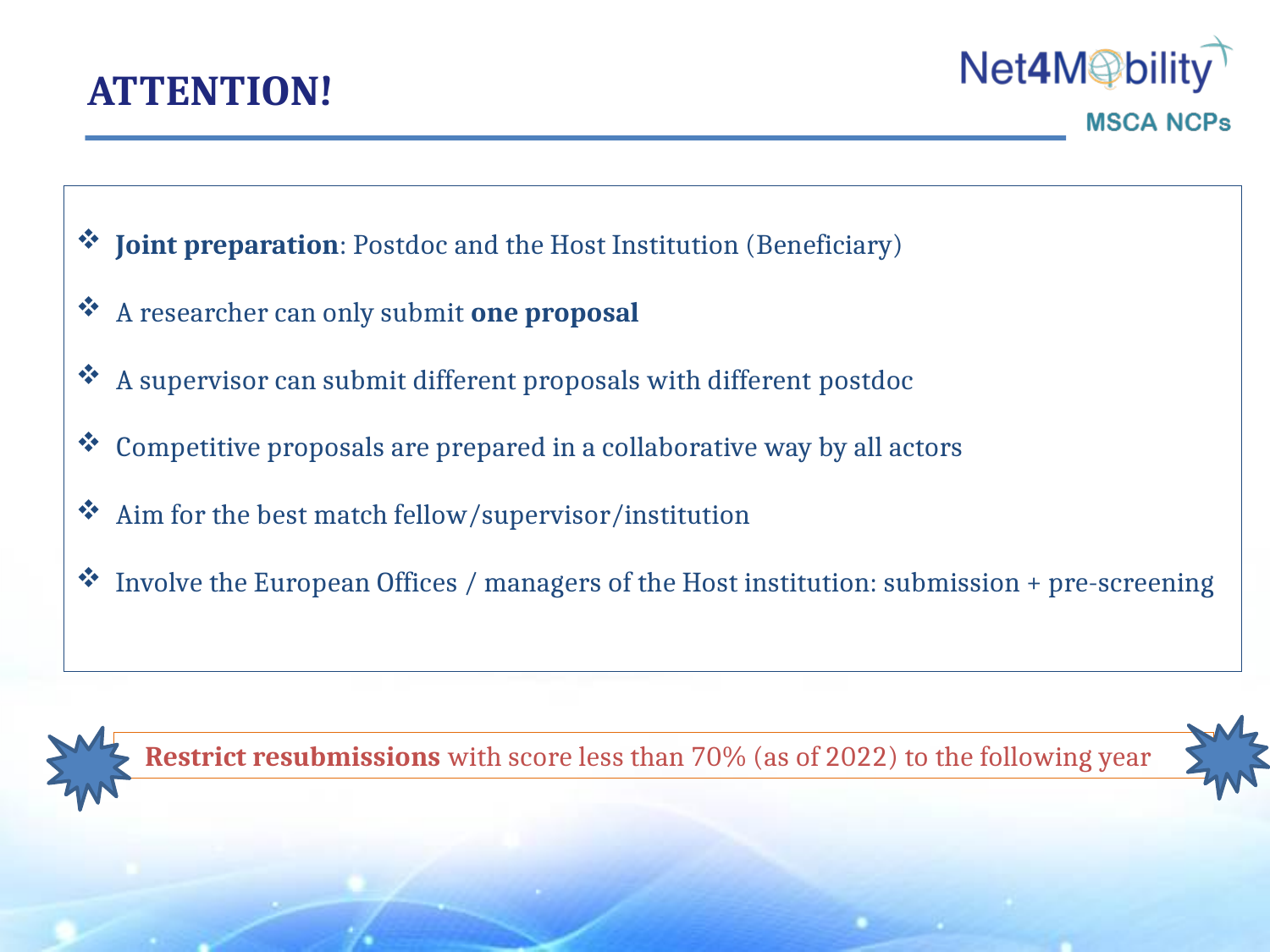

Attentıon!

Joint preparation: Postdoc and the Host Institution (Beneficiary)

A researcher can only submit one proposal

A supervisor can submit different proposals with different postdoc

Competitive proposals are prepared in a collaborative way by all actors

Aim for the best match fellow/supervisor/institution

Involve the European Offices / managers of the Host institution: submission + pre-screening

   Restrict resubmissions with score less than 70% (as of 2022) to the following year